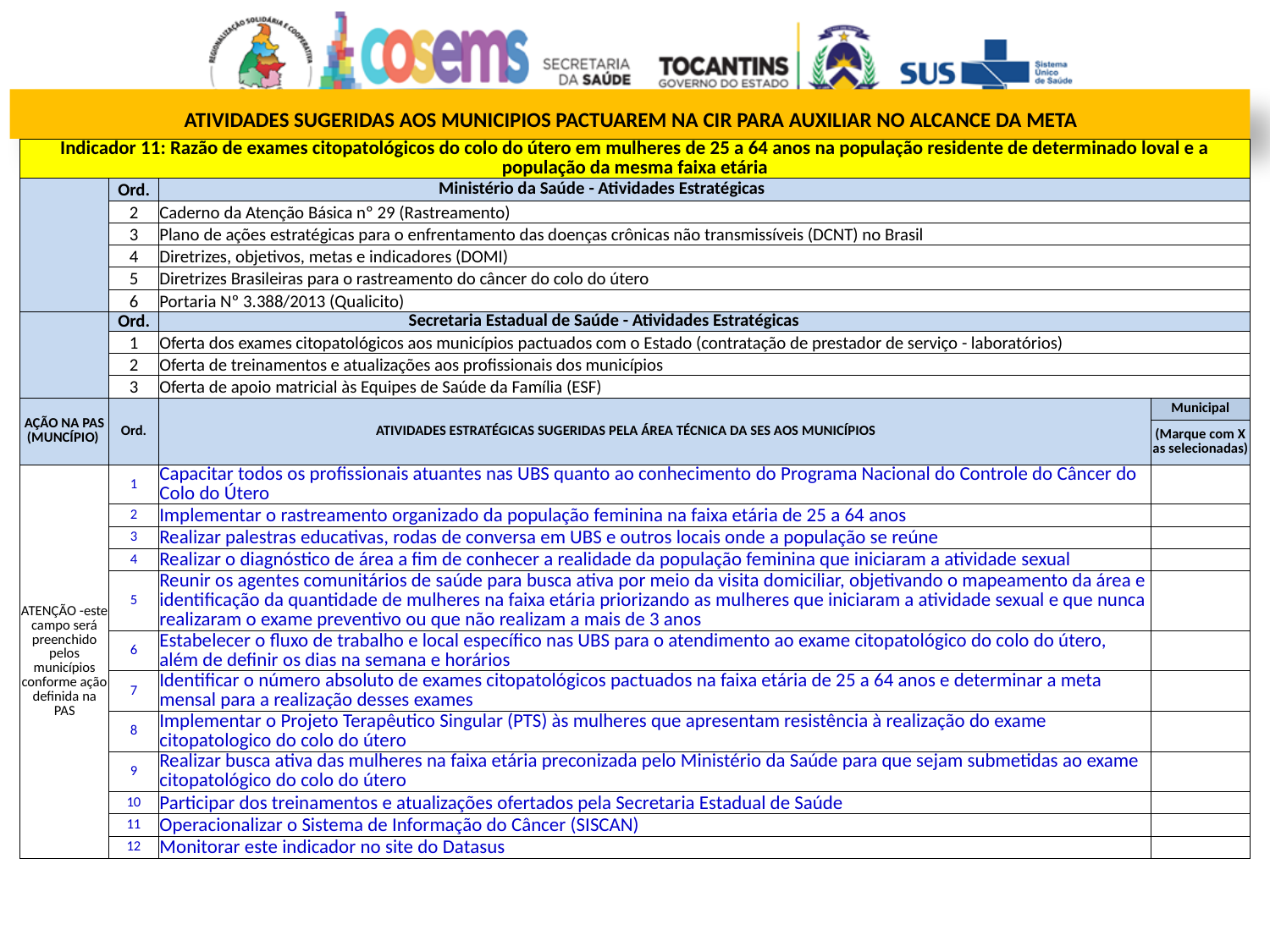

ATIVIDADES SUGERIDAS AOS MUNICIPIOS PACTUAREM NA CIR PARA AUXILIAR NO ALCANCE DA META
| Indicador 11: Razão de exames citopatológicos do colo do útero em mulheres de 25 a 64 anos na população residente de determinado loval e a população da mesma faixa etária |  |  |  |
| --- | --- | --- | --- |
|  | Ord. | Ministério da Saúde - Atividades Estratégicas |  |
|  | 2 | Caderno da Atenção Básica nº 29 (Rastreamento) |  |
|  | 3 | Plano de ações estratégicas para o enfrentamento das doenças crônicas não transmissíveis (DCNT) no Brasil |  |
|  | 4 | Diretrizes, objetivos, metas e indicadores (DOMI) |  |
|  | 5 | Diretrizes Brasileiras para o rastreamento do câncer do colo do útero |  |
|  | 6 | Portaria Nº 3.388/2013 (Qualicito) |  |
|  | Ord. | Secretaria Estadual de Saúde - Atividades Estratégicas |  |
|  | 1 | Oferta dos exames citopatológicos aos municípios pactuados com o Estado (contratação de prestador de serviço - laboratórios) |  |
|  | 2 | Oferta de treinamentos e atualizações aos profissionais dos municípios |  |
|  | 3 | Oferta de apoio matricial às Equipes de Saúde da Família (ESF) |  |
| AÇÃO NA PAS (MUNCÍPIO) | Ord. | ATIVIDADES ESTRATÉGICAS SUGERIDAS PELA ÁREA TÉCNICA DA SES AOS MUNICÍPIOS | Municipal |
|  |  |  | (Marque com X as selecionadas) |
| ATENÇÃO -este campo será preenchido pelos municípios conforme ação definida na PAS | 1 | Capacitar todos os profissionais atuantes nas UBS quanto ao conhecimento do Programa Nacional do Controle do Câncer do Colo do Útero |  |
|  | 2 | Implementar o rastreamento organizado da população feminina na faixa etária de 25 a 64 anos |  |
|  | 3 | Realizar palestras educativas, rodas de conversa em UBS e outros locais onde a população se reúne |  |
|  | 4 | Realizar o diagnóstico de área a fim de conhecer a realidade da população feminina que iniciaram a atividade sexual |  |
|  | 5 | Reunir os agentes comunitários de saúde para busca ativa por meio da visita domiciliar, objetivando o mapeamento da área e identificação da quantidade de mulheres na faixa etária priorizando as mulheres que iniciaram a atividade sexual e que nunca realizaram o exame preventivo ou que não realizam a mais de 3 anos |  |
|  | 6 | Estabelecer o fluxo de trabalho e local específico nas UBS para o atendimento ao exame citopatológico do colo do útero, além de definir os dias na semana e horários |  |
|  | 7 | Identificar o número absoluto de exames citopatológicos pactuados na faixa etária de 25 a 64 anos e determinar a meta mensal para a realização desses exames |  |
|  | 8 | Implementar o Projeto Terapêutico Singular (PTS) às mulheres que apresentam resistência à realização do exame citopatologico do colo do útero |  |
|  | 9 | Realizar busca ativa das mulheres na faixa etária preconizada pelo Ministério da Saúde para que sejam submetidas ao exame citopatológico do colo do útero |  |
|  | 10 | Participar dos treinamentos e atualizações ofertados pela Secretaria Estadual de Saúde |  |
|  | 11 | Operacionalizar o Sistema de Informação do Câncer (SISCAN) |  |
|  | 12 | Monitorar este indicador no site do Datasus |  |